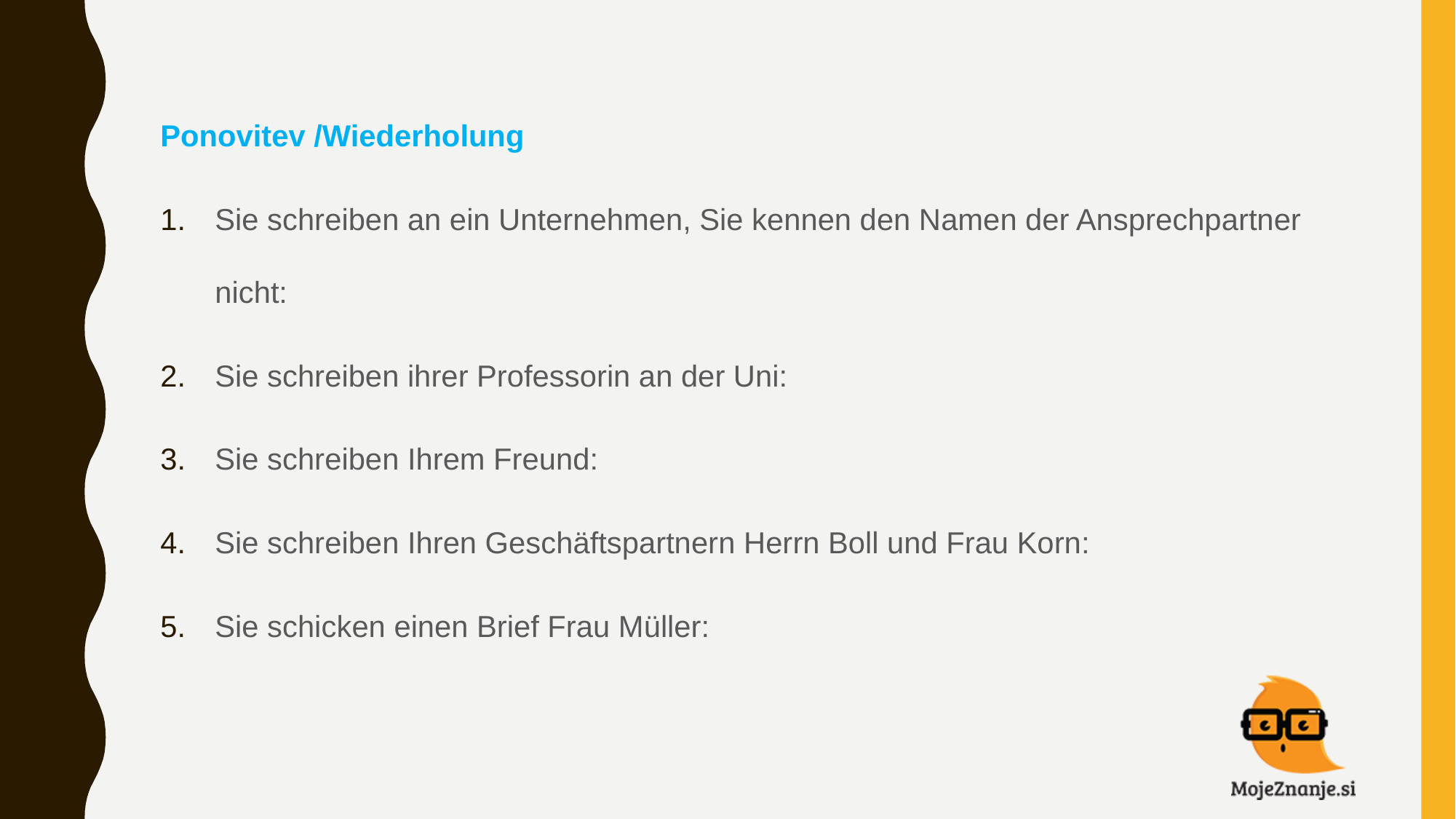

Ponovitev /Wiederholung
Sie schreiben an ein Unternehmen, Sie kennen den Namen der Ansprechpartner nicht:
Sie schreiben ihrer Professorin an der Uni:
Sie schreiben Ihrem Freund:
Sie schreiben Ihren Geschäftspartnern Herrn Boll und Frau Korn:
Sie schicken einen Brief Frau Müller: